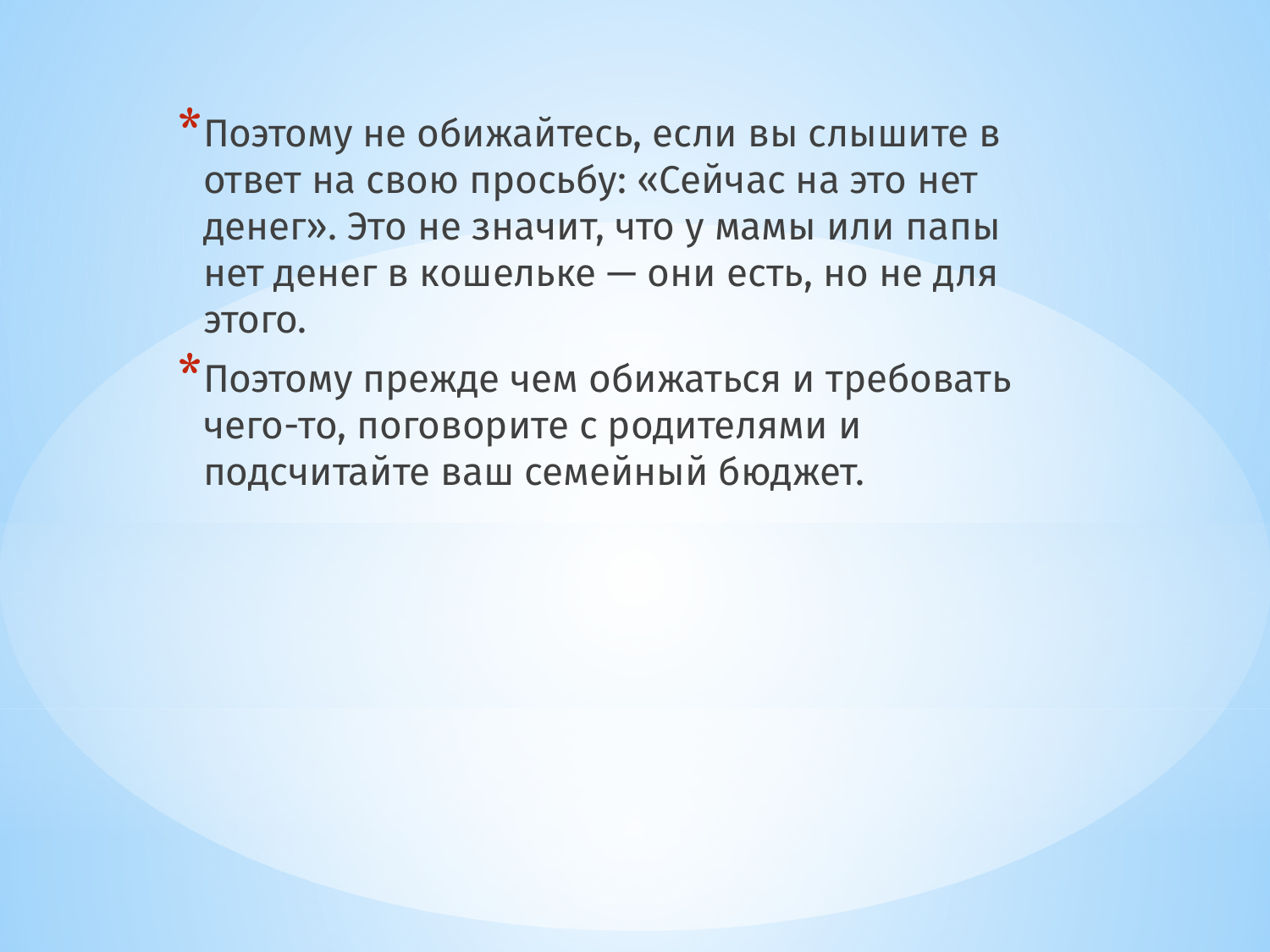

Поэтому не обижайтесь, если вы слышите в ответ на свою просьбу: «Сейчас на это нет денег». Это не значит, что у мамы или папы нет денег в кошельке — они есть, но не для этого.
Поэтому прежде чем обижаться и требовать чего-то, поговорите с родителями и подсчитайте ваш семейный бюджет.